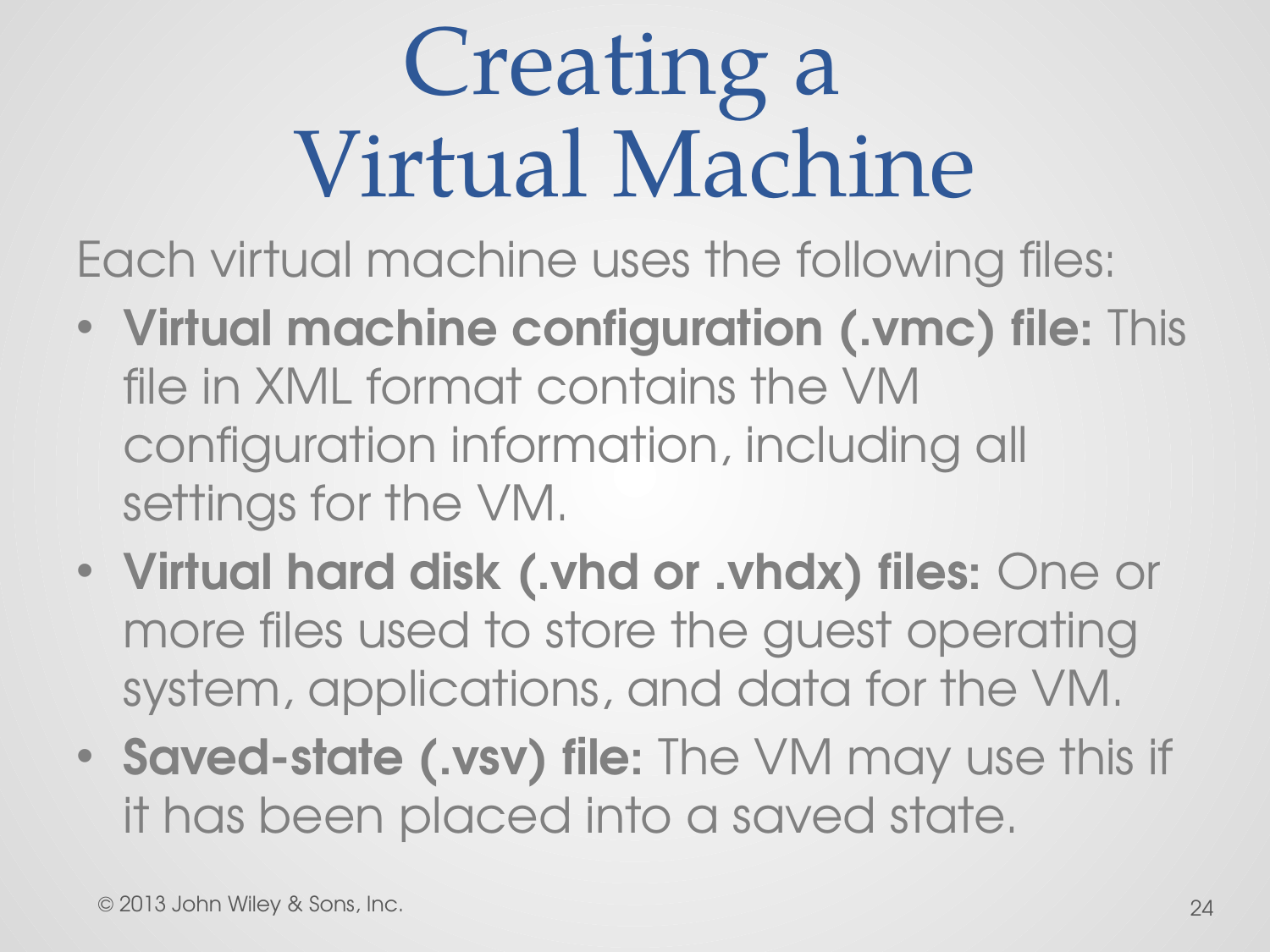

# Creating a Virtual Machine
Each virtual machine uses the following files:
Virtual machine configuration (.vmc) file: This file in XML format contains the VM configuration information, including all settings for the VM.
Virtual hard disk (.vhd or .vhdx) files: One or more files used to store the guest operating system, applications, and data for the VM.
Saved-state (.vsv) file: The VM may use this if it has been placed into a saved state.

© 2013 John Wiley & Sons, Inc.
24